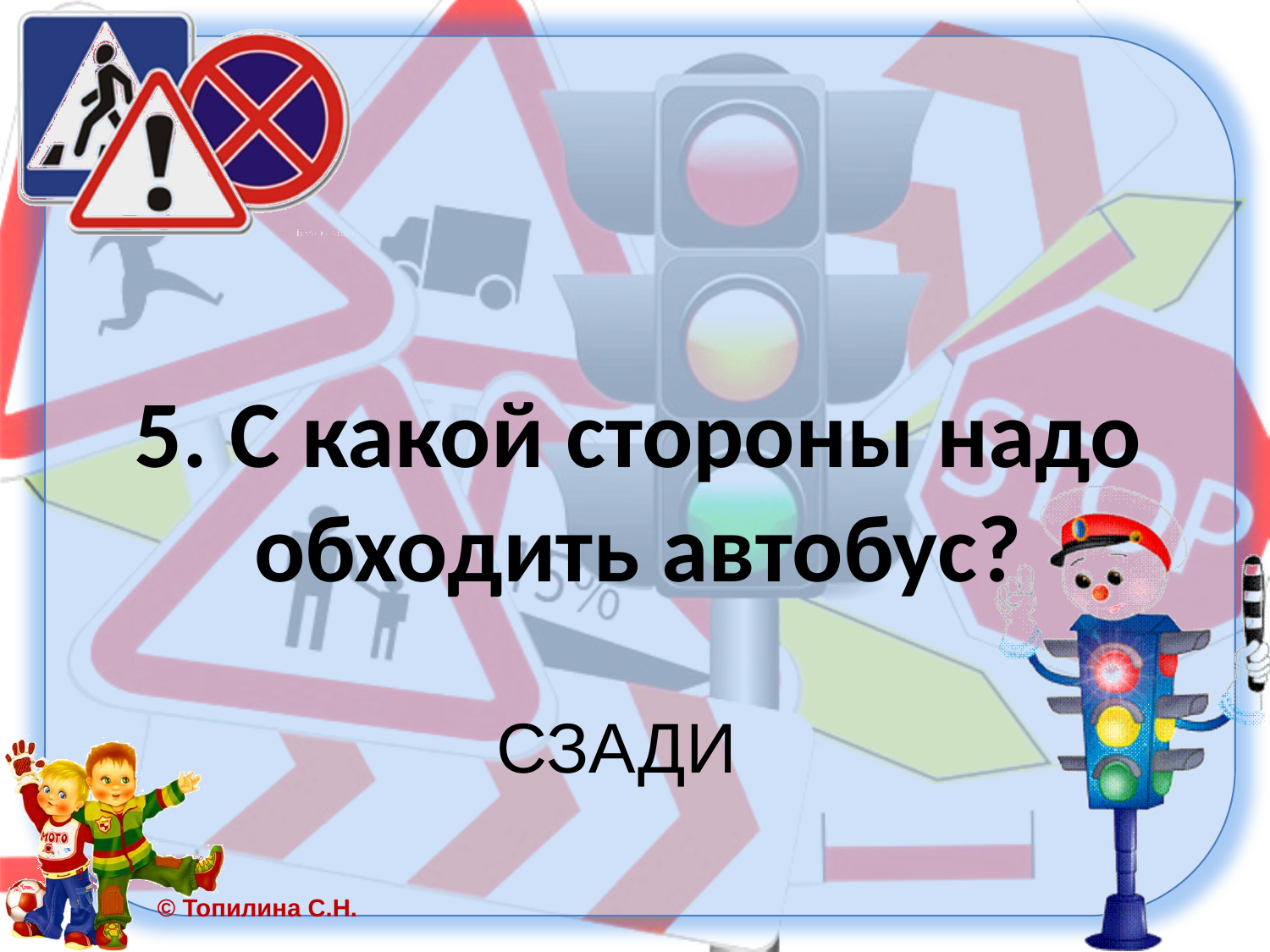

#
5. С какой стороны надо обходить автобус?
СЗАДИ